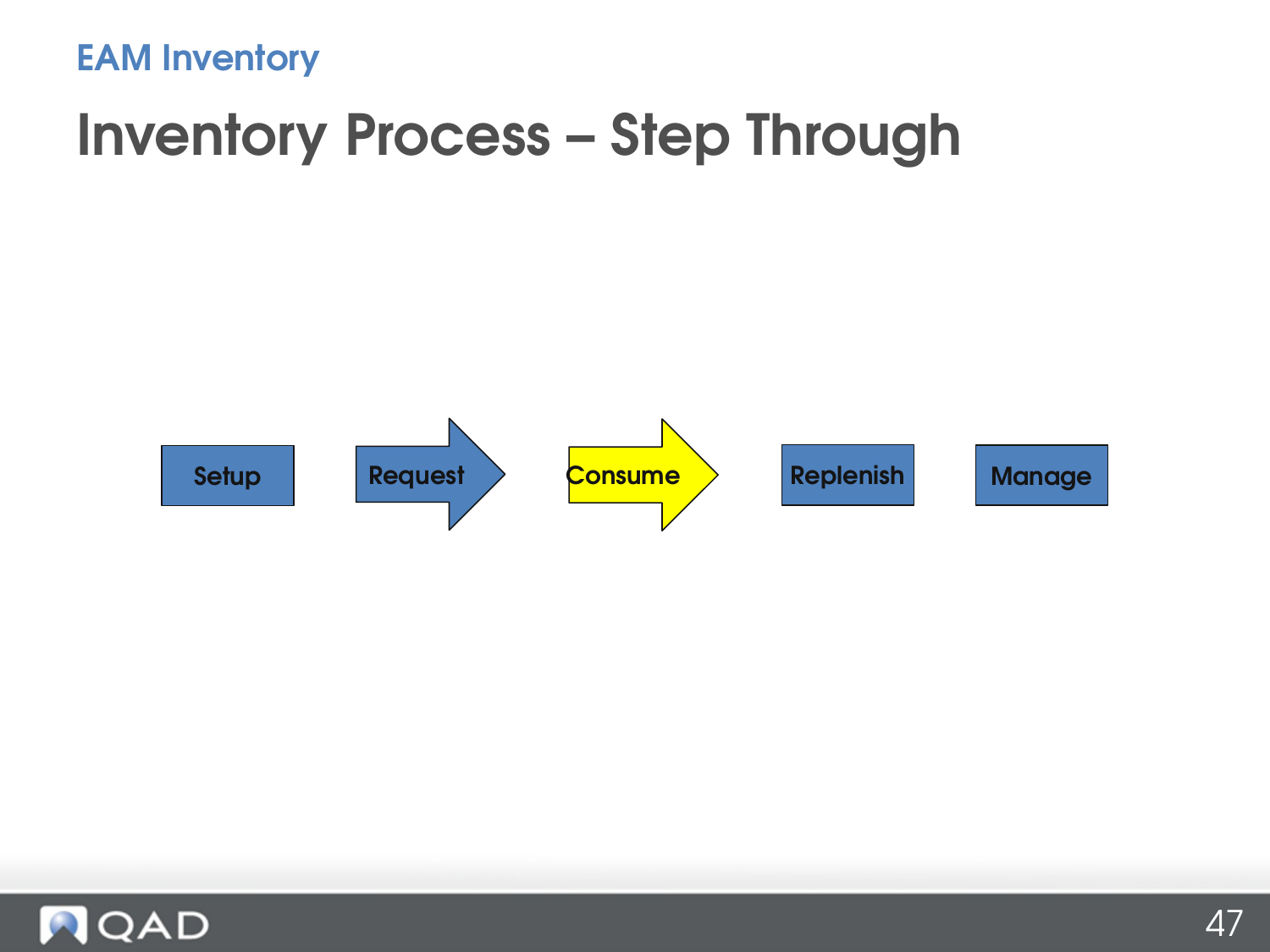

EAM Inventory
# Inventory Process – Step Through
Request
Consume
Replenish
Manage
Setup
47